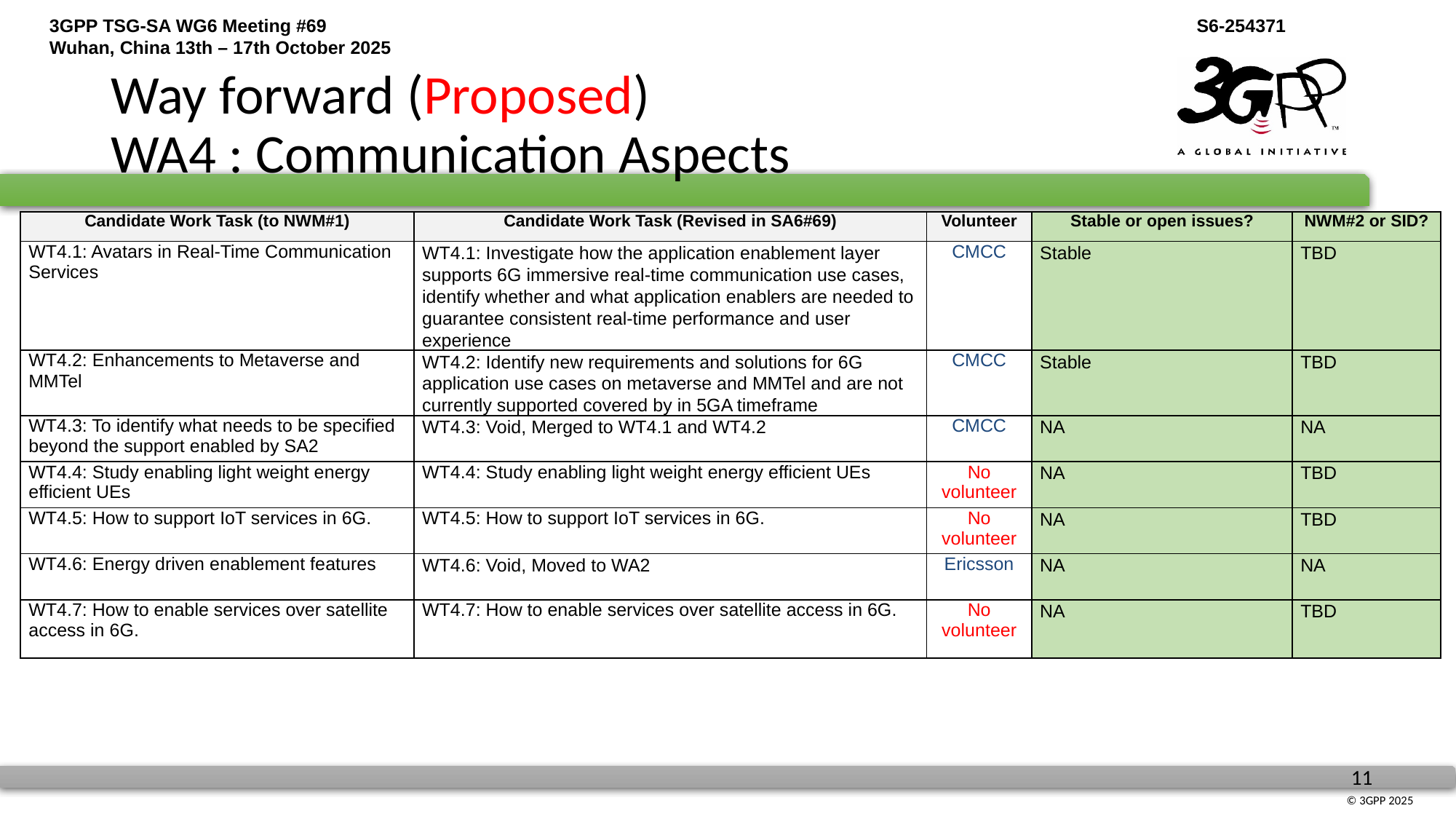

# Way forward (Proposed) WA4 : Communication Aspects
| Candidate Work Task (to NWM#1) | Candidate Work Task (Revised in SA6#69) | Volunteer | Stable or open issues? | NWM#2 or SID? |
| --- | --- | --- | --- | --- |
| WT4.1: Avatars in Real-Time Communication Services | WT4.1: Investigate how the application enablement layer supports 6G immersive real-time communication use cases, identify whether and what application enablers are needed to guarantee consistent real-time performance and user experience | CMCC | Stable | TBD |
| WT4.2: Enhancements to Metaverse and MMTel | WT4.2: Identify new requirements and solutions for 6G application use cases on metaverse and MMTel and are not currently supported covered by in 5GA timeframe | CMCC | Stable | TBD |
| WT4.3: To identify what needs to be specified beyond the support enabled by SA2 | WT4.3: Void, Merged to WT4.1 and WT4.2 | CMCC | NA | NA |
| WT4.4: Study enabling light weight energy efficient UEs | WT4.4: Study enabling light weight energy efficient UEs | No volunteer | NA | TBD |
| WT4.5: How to support IoT services in 6G. | WT4.5: How to support IoT services in 6G. | No volunteer | NA | TBD |
| WT4.6: Energy driven enablement features | WT4.6: Void, Moved to WA2 | Ericsson | NA | NA |
| WT4.7: How to enable services over satellite access in 6G. | WT4.7: How to enable services over satellite access in 6G. | No volunteer | NA | TBD |